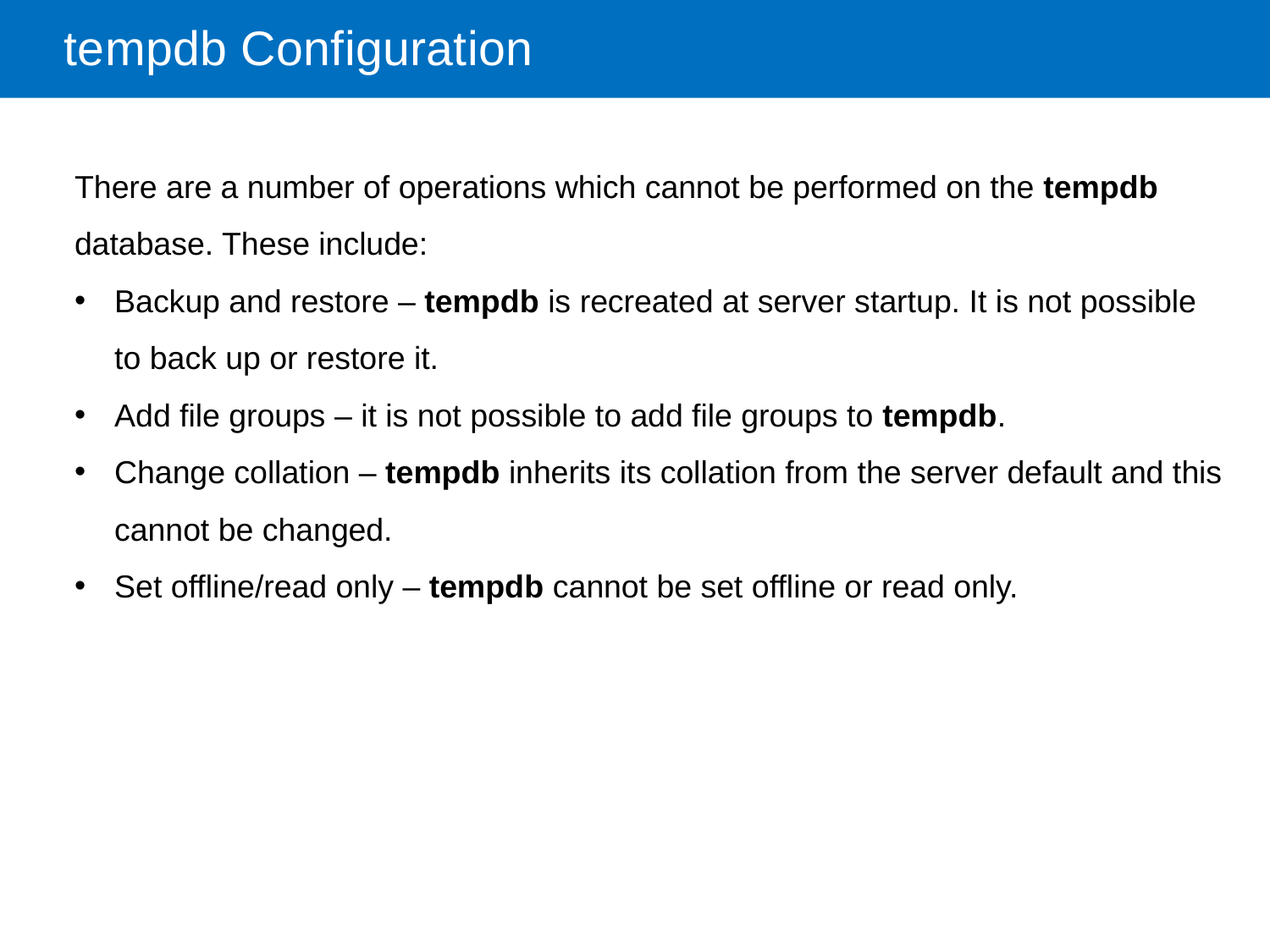

# tempdb Configuration
There are a number of operations which cannot be performed on the tempdb database. These include:
Backup and restore – tempdb is recreated at server startup. It is not possible to back up or restore it.
Add file groups – it is not possible to add file groups to tempdb.
Change collation – tempdb inherits its collation from the server default and this cannot be changed.
Set offline/read only – tempdb cannot be set offline or read only.